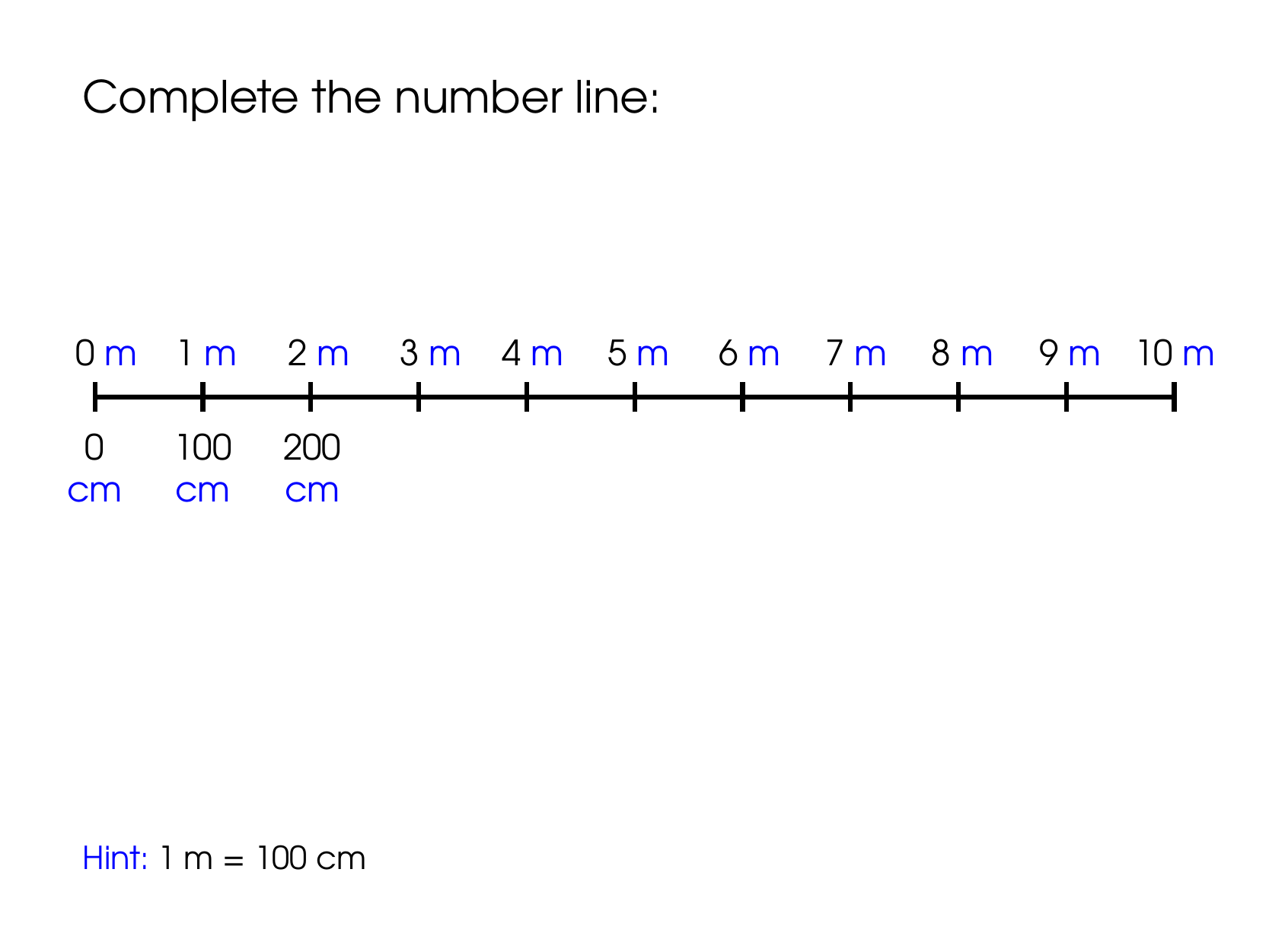

Complete the number line:
0 m
1 m
2 m
3 m
4 m
5 m
6 m
7 m
8 m
9 m
10 m
0
cm
100 cm
200
cm
Hint: 1 m = 100 cm